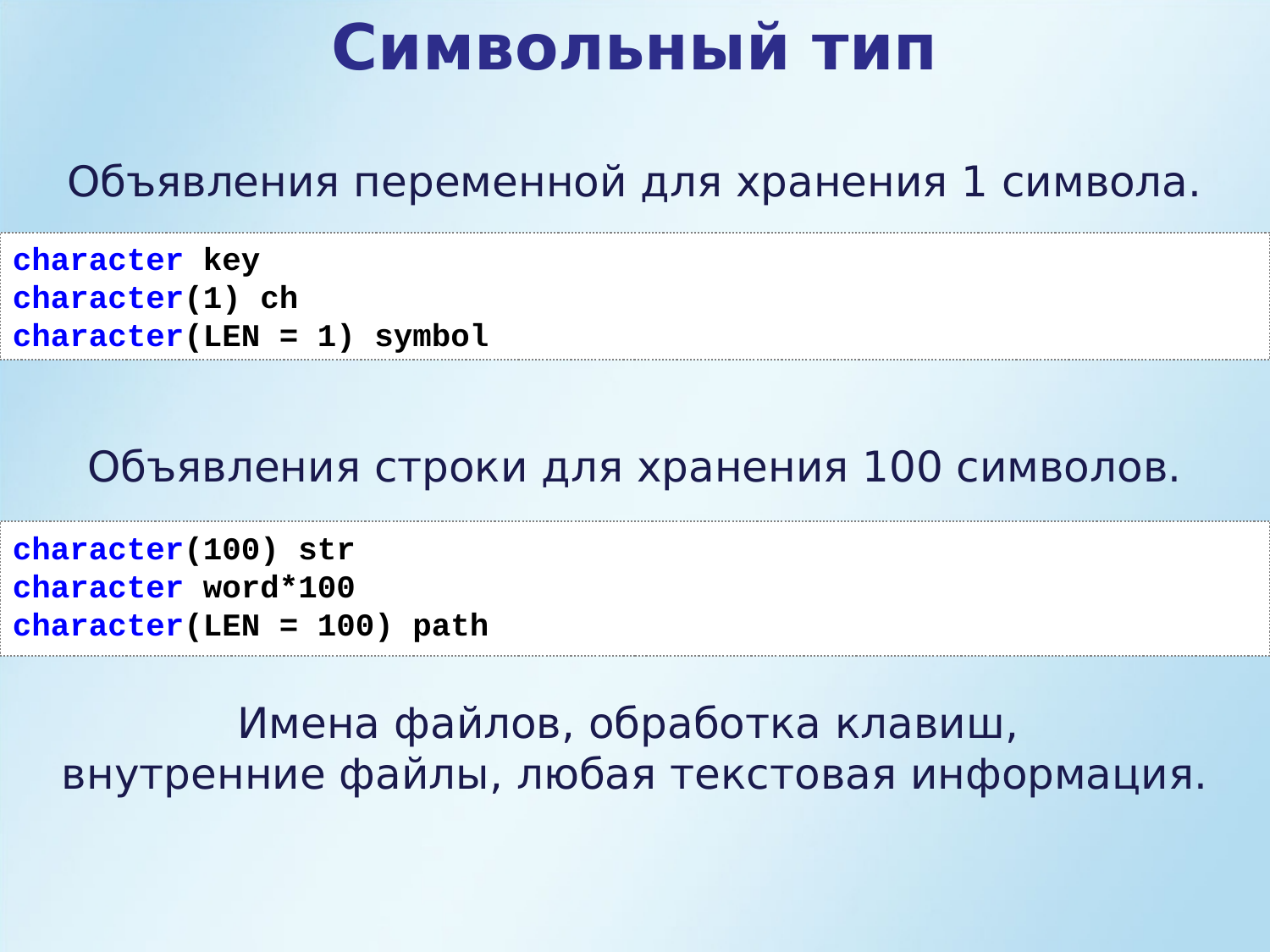

Символьный тип
Объявления переменной для хранения 1 символа.
character key
character(1) ch
character(LEN = 1) symbol
Объявления строки для хранения 100 символов.
character(100) str
character word*100
character(LEN = 100) path
Имена файлов, обработка клавиш,
внутренние файлы, любая текстовая информация.